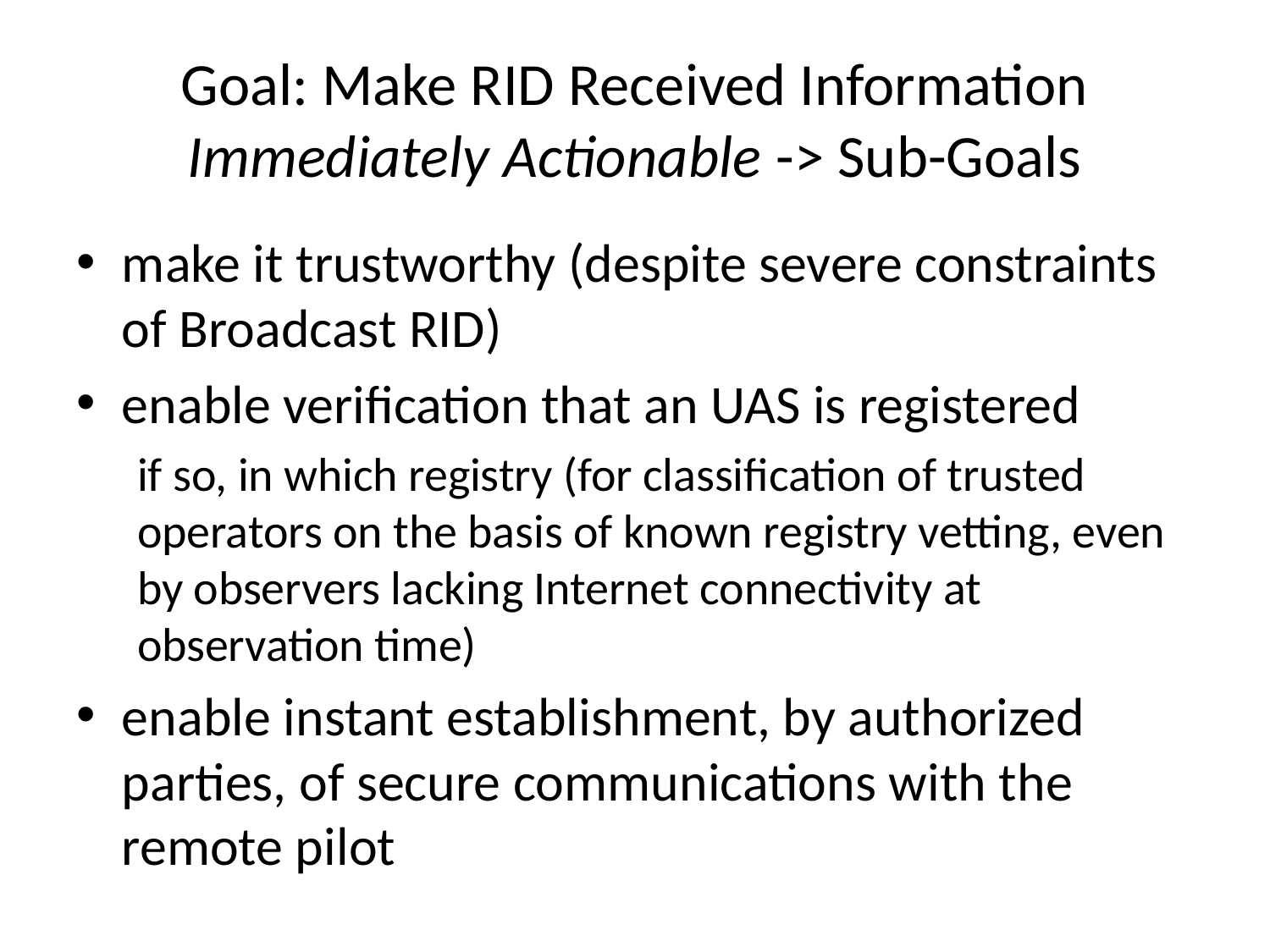

# Goal: Make RID Received Information Immediately Actionable -> Sub-Goals
make it trustworthy (despite severe constraints of Broadcast RID)
enable verification that an UAS is registered
if so, in which registry (for classification of trusted operators on the basis of known registry vetting, even by observers lacking Internet connectivity at observation time)
enable instant establishment, by authorized parties, of secure communications with the remote pilot